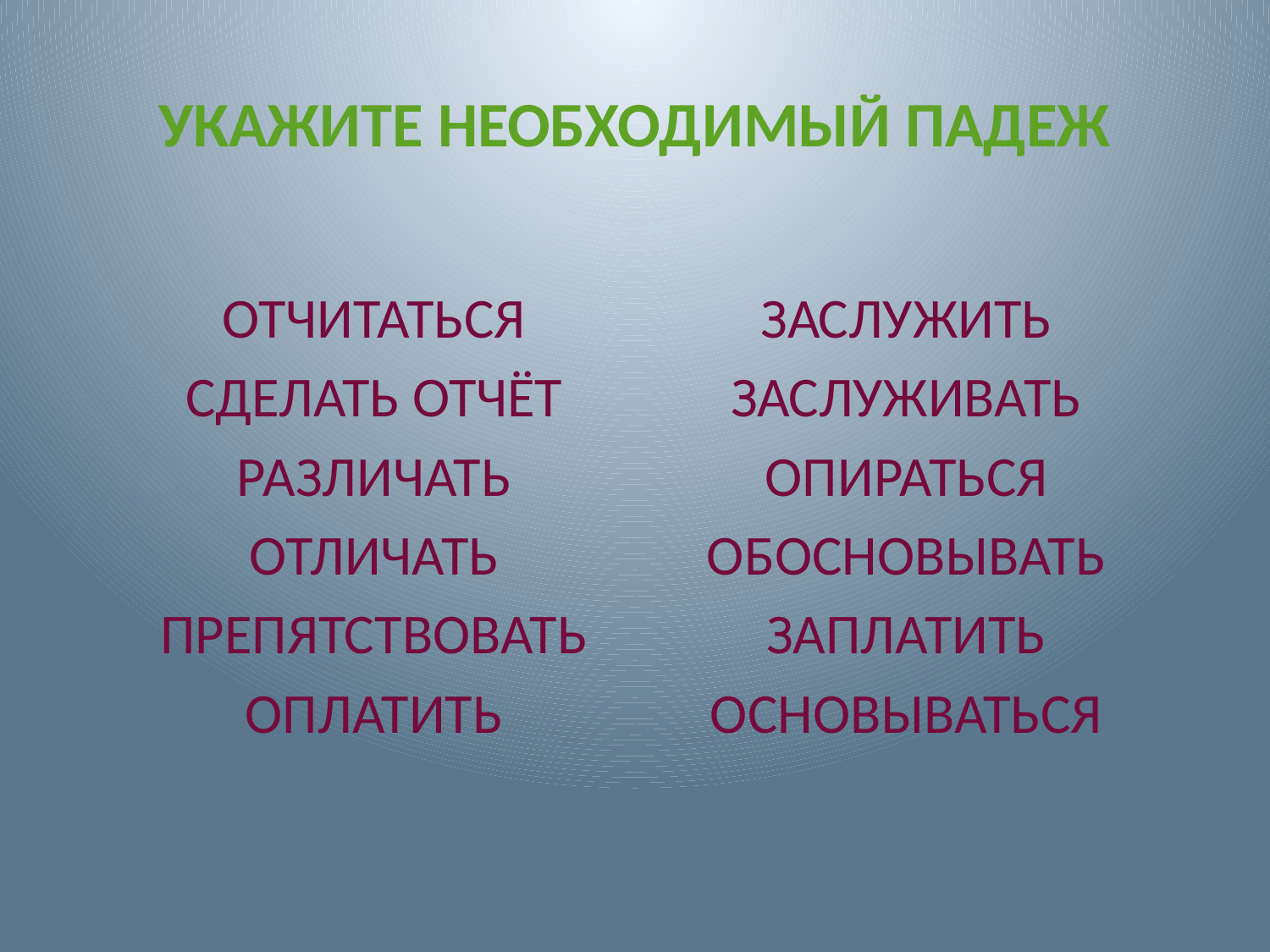

# УКАЖИТЕ НЕОБХОДИМЫЙ ПАДЕЖ
ОТЧИТАТЬСЯ
СДЕЛАТЬ ОТЧЁТ
РАЗЛИЧАТЬ
ОТЛИЧАТЬ
ПРЕПЯТСТВОВАТЬ
ОПЛАТИТЬ

ЗАСЛУЖИТЬ
ЗАСЛУЖИВАТЬ
ОПИРАТЬСЯ
ОБОСНОВЫВАТЬ
ЗАПЛАТИТЬ
ОСНОВЫВАТЬСЯ